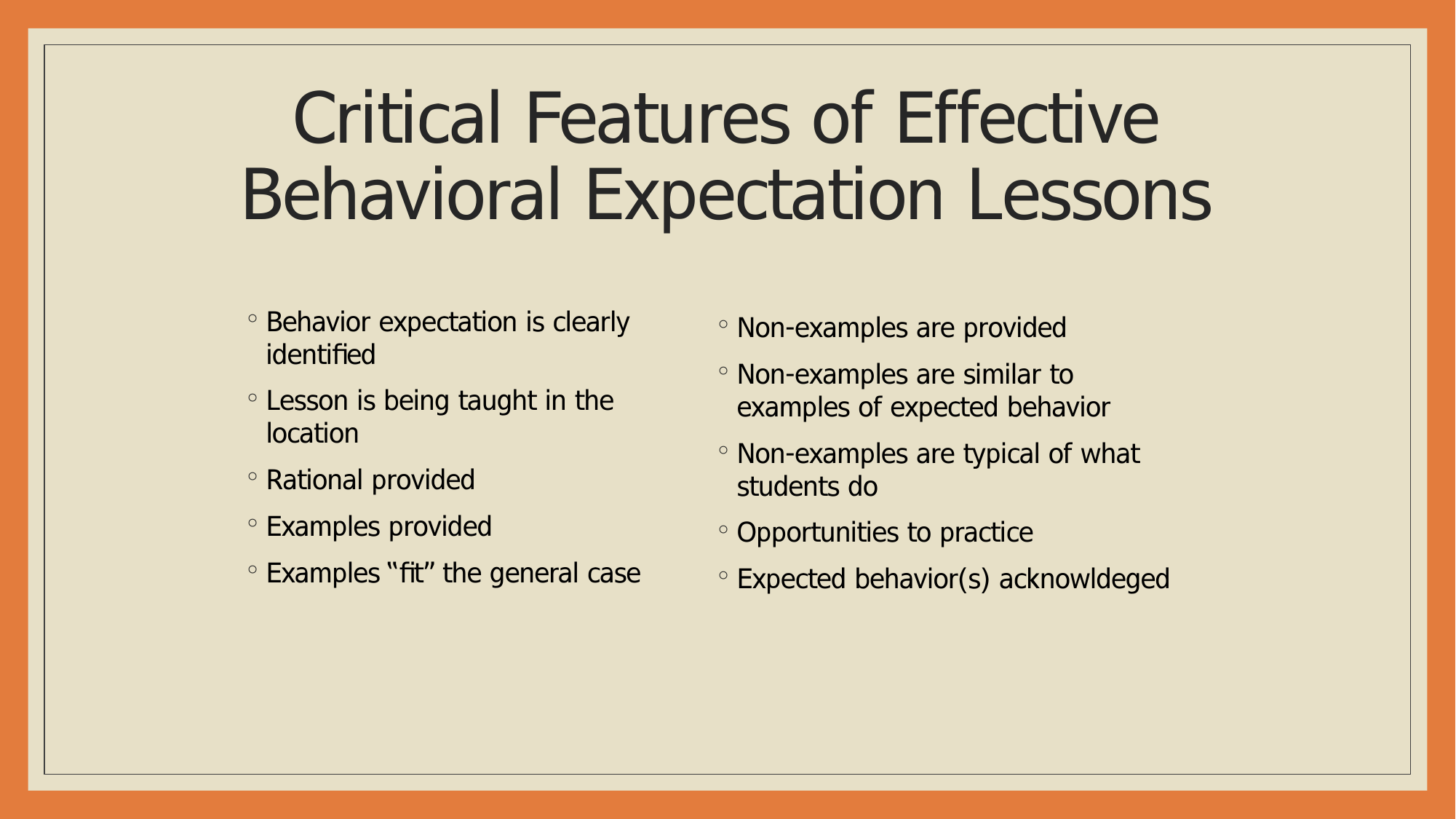

# Critical Features of Effective Behavioral Expectation Lessons
Behavior expectation is clearly identified
Lesson is being taught in the location
Rational provided
Examples provided
Examples “fit” the general case
Non-examples are provided
Non-examples are similar to examples of expected behavior
Non-examples are typical of what students do
Opportunities to practice
Expected behavior(s) acknowldeged